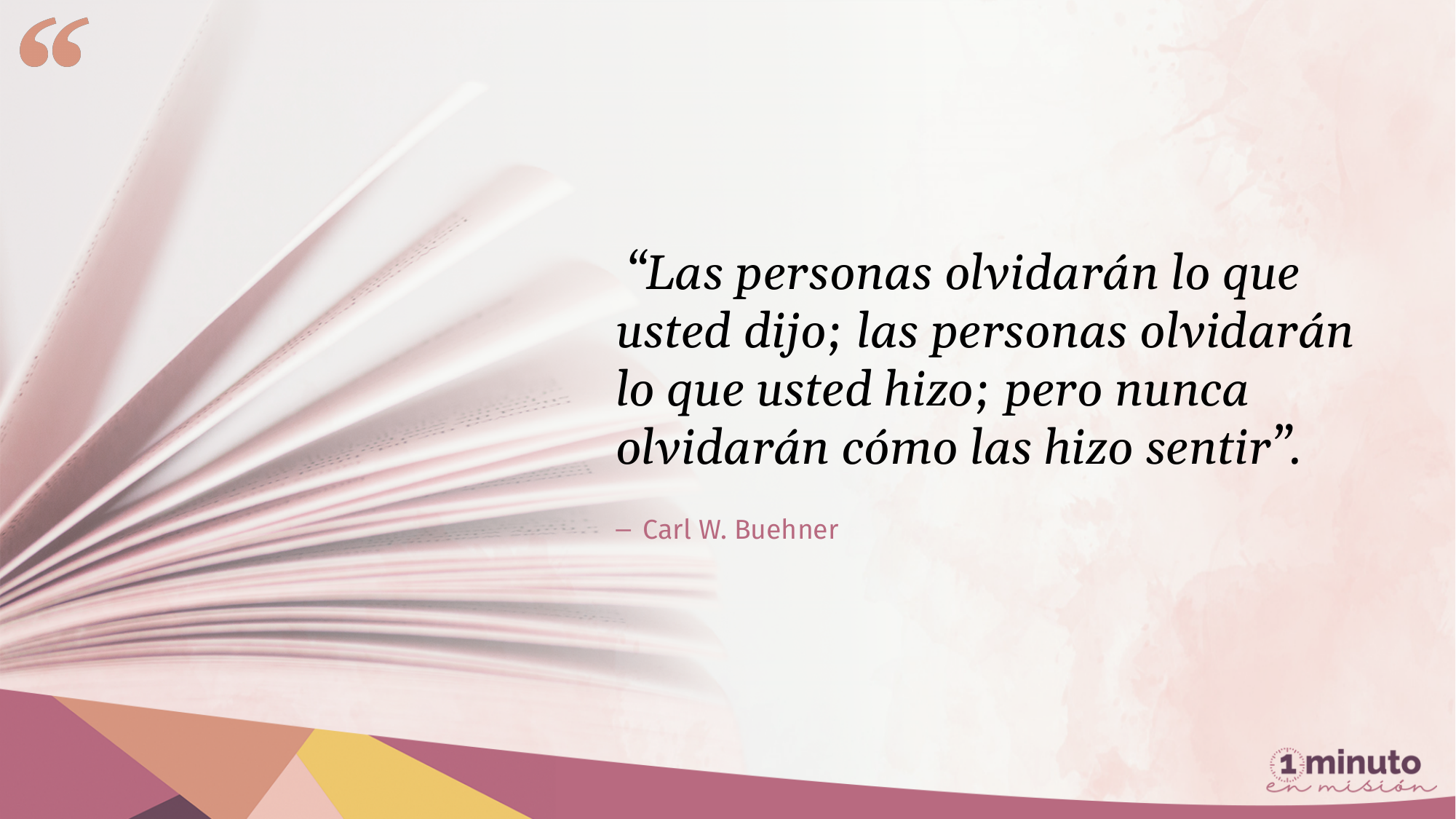

“Las personas olvidarán lo que usted dijo; las personas olvidarán lo que usted hizo; pero nunca olvidarán cómo las hizo sentir”.
Carl W. Buehner